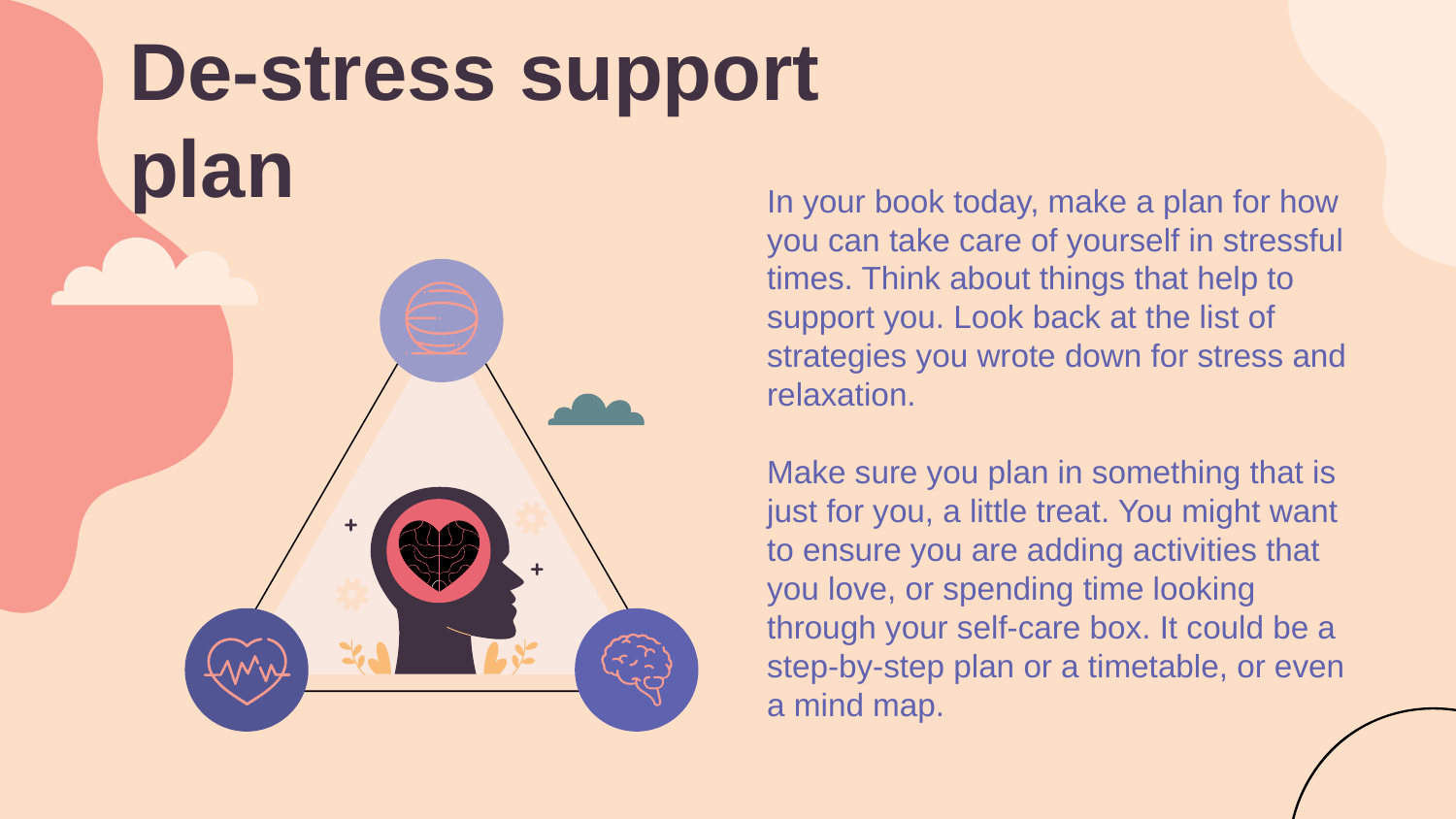

# De-stress support plan

In your book today, make a plan for how you can take care of yourself in stressful times. Think about things that help to support you. Look back at the list of strategies you wrote down for stress and relaxation.

Make sure you plan in something that is just for you, a little treat. You might want to ensure you are adding activities that you love, or spending time looking through your self-care box. It could be a step-by-step plan or a timetable, or even a mind map.